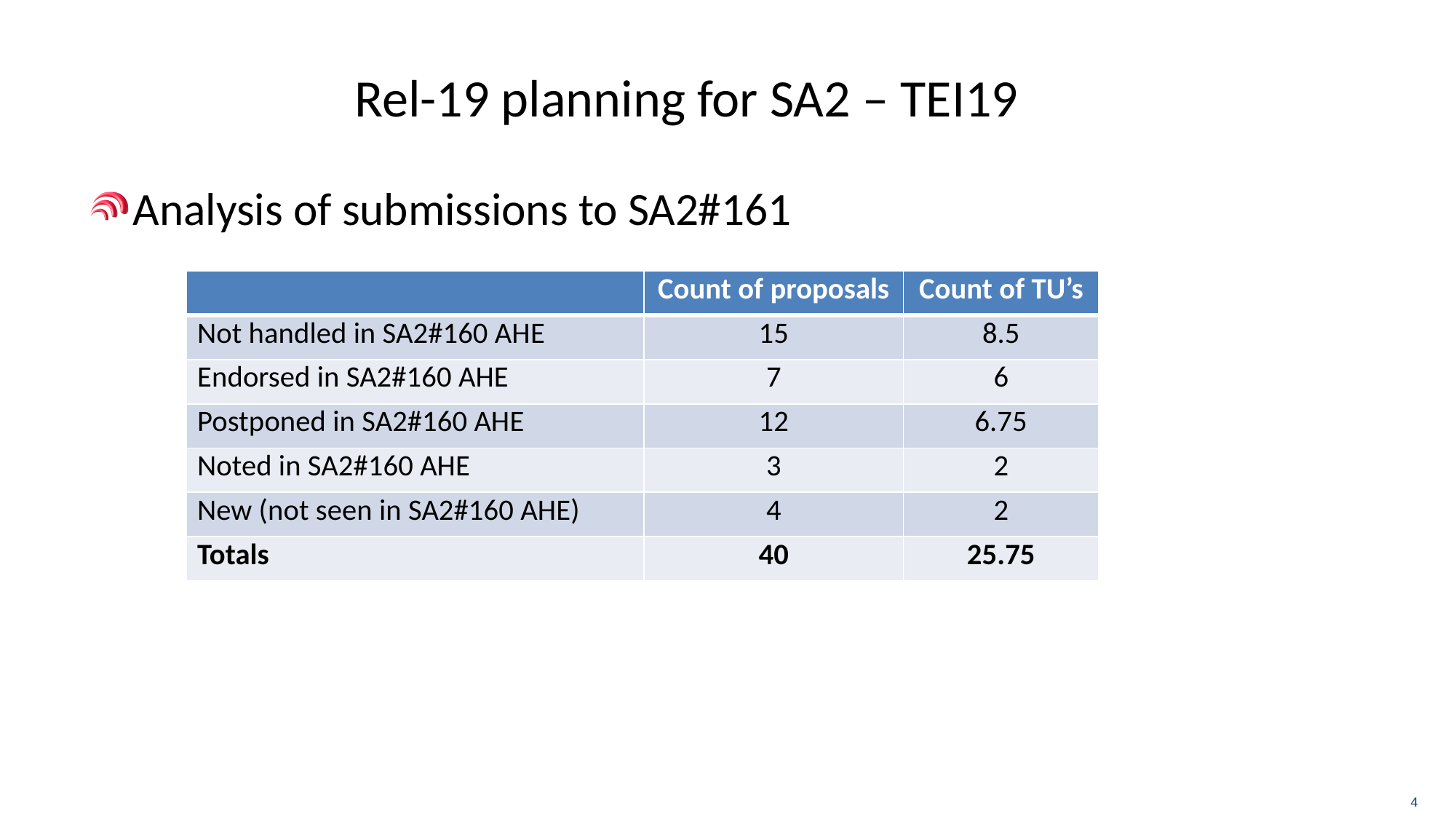

# Rel-19 planning for SA2 – TEI19
Analysis of submissions to SA2#161

|  | Count of proposals | Count of TU’s |
| --- | --- | --- |
| Not handled in SA2#160 AHE | 15 | 8.5 |
| Endorsed in SA2#160 AHE | 7 | 6 |
| Postponed in SA2#160 AHE | 12 | 6.75 |
| Noted in SA2#160 AHE | 3 | 2 |
| New (not seen in SA2#160 AHE) | 4 | 2 |
| Totals | 40 | 25.75 |